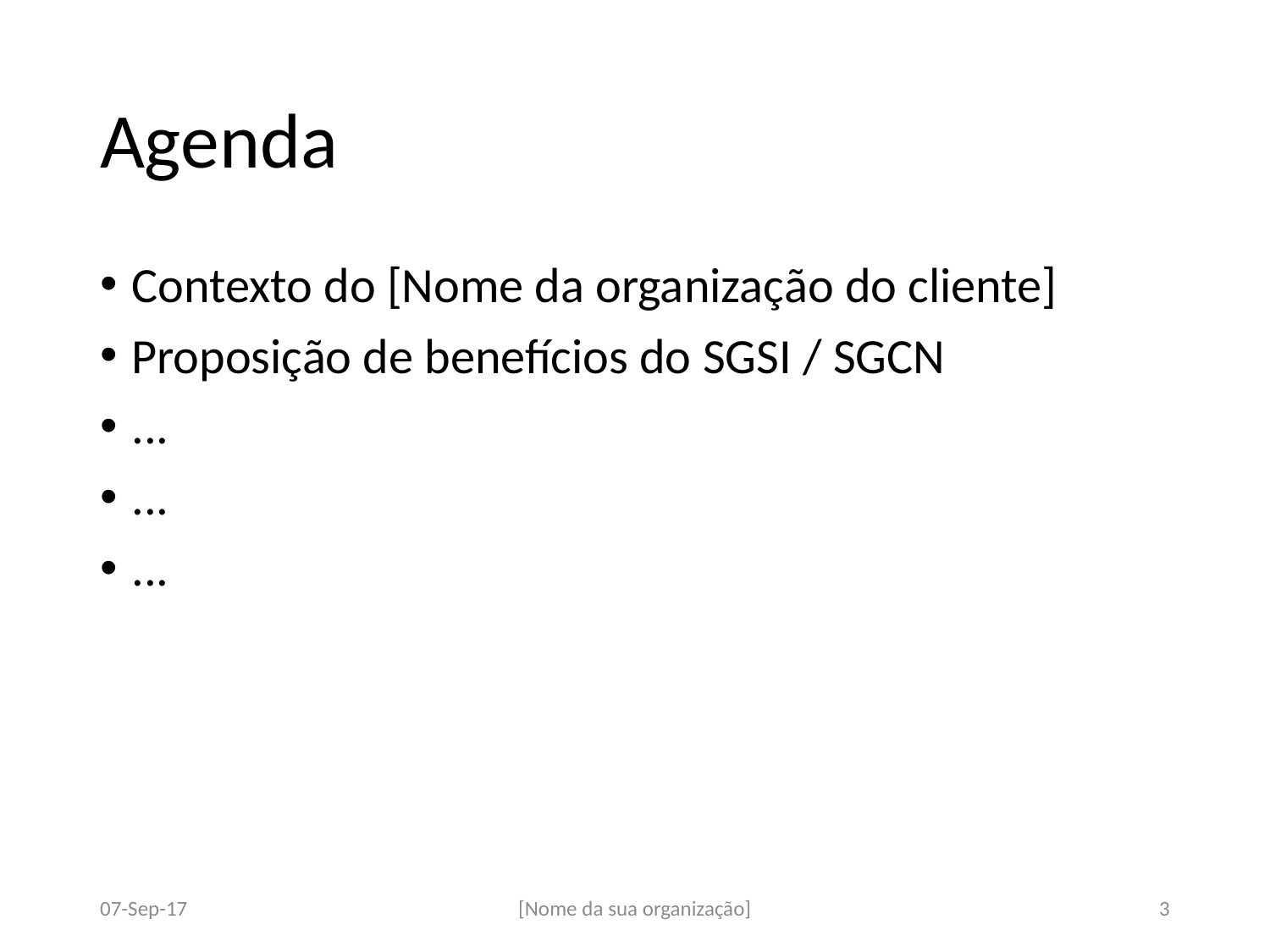

# Agenda
Contexto do [Nome da organização do cliente]
Proposição de benefícios do SGSI / SGCN
...
...
...
07-Sep-17
[Nome da sua organização]
3